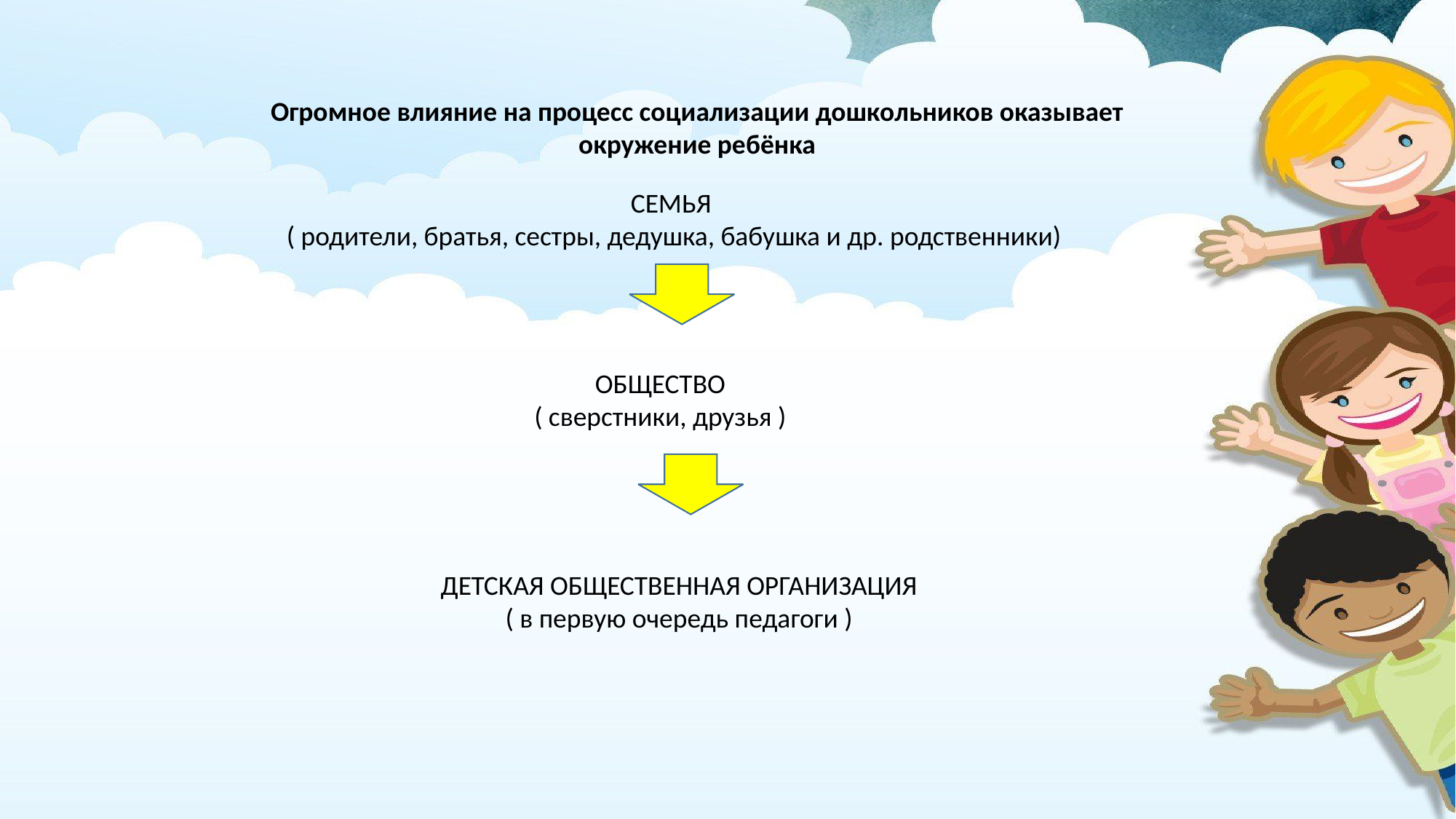

Огромное влияние на процесс социализации дошкольников оказывает окружение ребёнка
СЕМЬЯ
( родители, братья, сестры, дедушка, бабушка и др. родственники)

ОБЩЕСТВО
( сверстники, друзья )

ДЕТСКАЯ ОБЩЕСТВЕННАЯ ОРГАНИЗАЦИЯ
( в первую очередь педагоги )